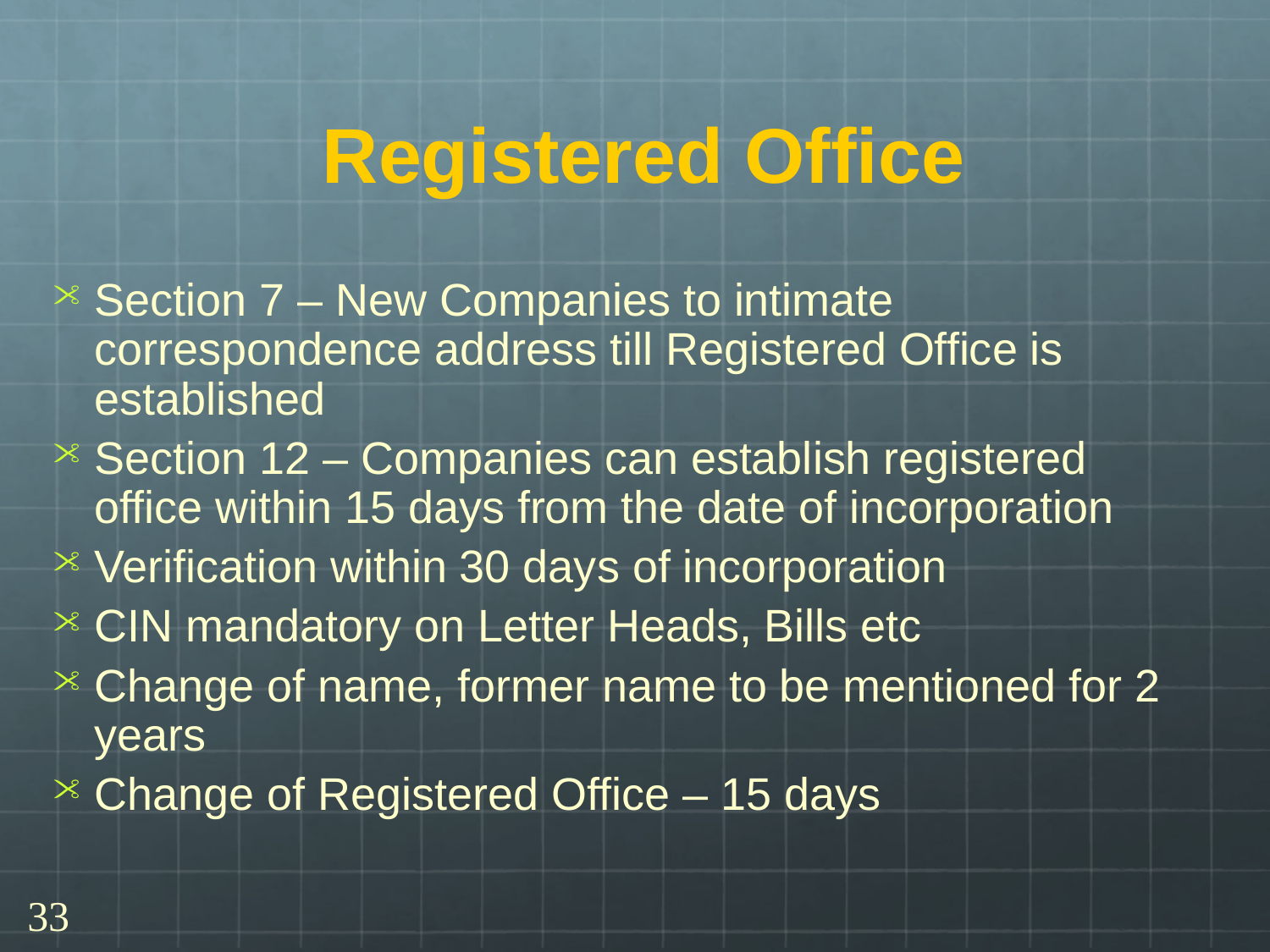

# Registered Office
Section 7 – New Companies to intimate correspondence address till Registered Office is established
Section 12 – Companies can establish registered office within 15 days from the date of incorporation
Verification within 30 days of incorporation
CIN mandatory on Letter Heads, Bills etc
Change of name, former name to be mentioned for 2 years
Change of Registered Office – 15 days
33